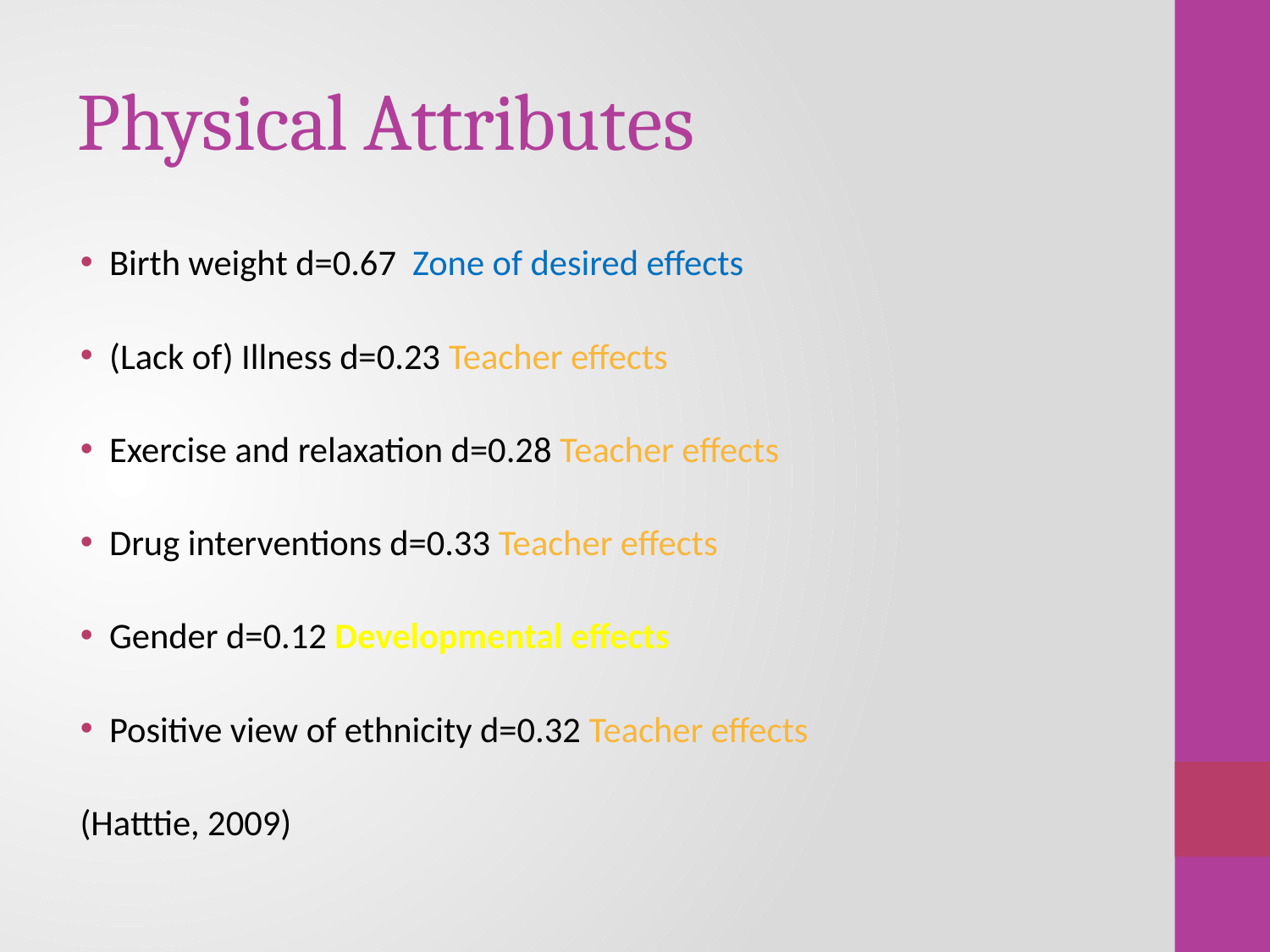

# Physical Attributes
Birth weight d=0.67  Zone of desired effects
(Lack of) Illness d=0.23 Teacher effects
Exercise and relaxation d=0.28 Teacher effects
Drug interventions d=0.33 Teacher effects
Gender d=0.12 Developmental effects
Positive view of ethnicity d=0.32 Teacher effects
					(Hatttie, 2009)